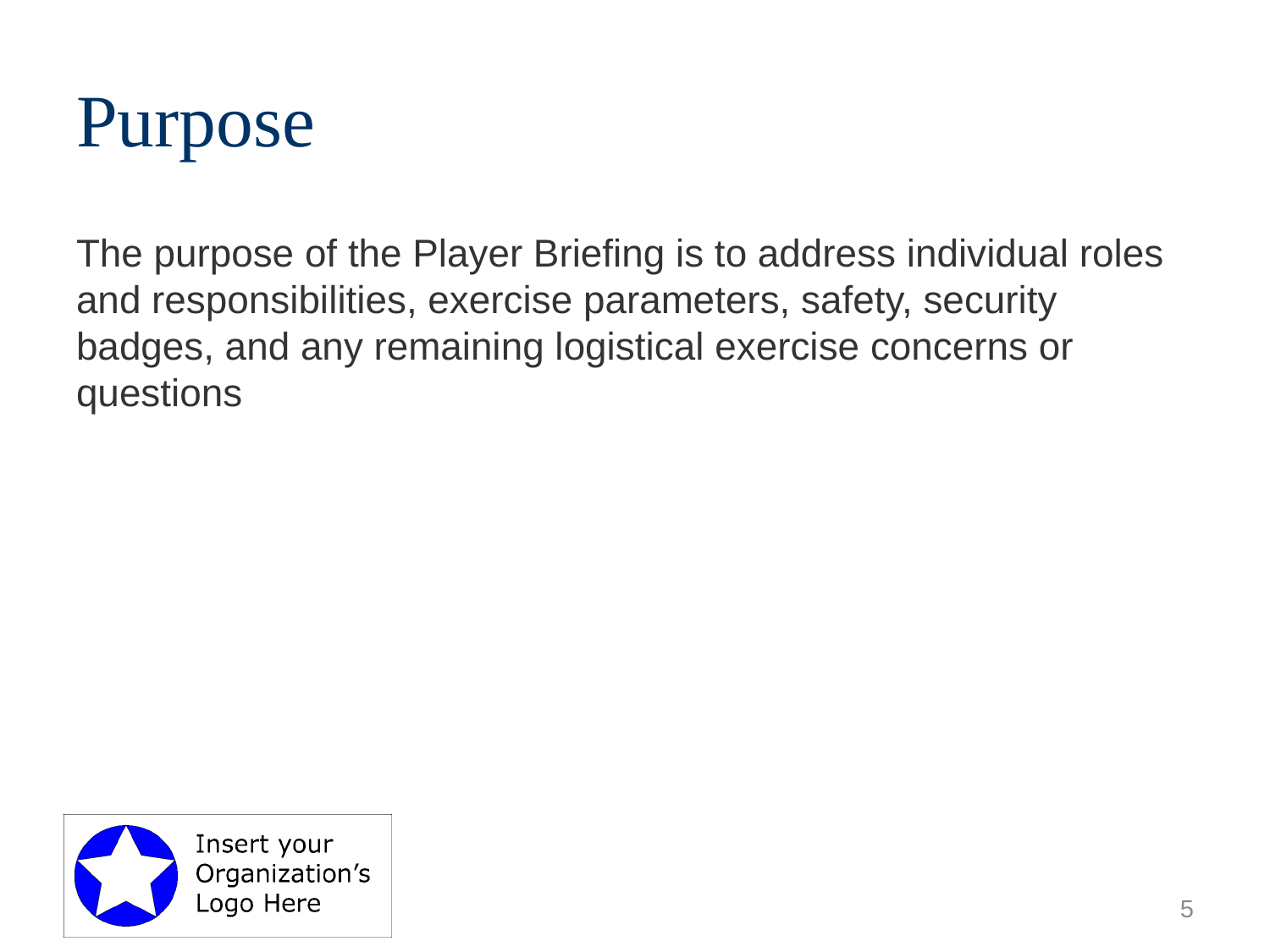

# Purpose
The purpose of the Player Briefing is to address individual roles and responsibilities, exercise parameters, safety, security badges, and any remaining logistical exercise concerns or questions
5